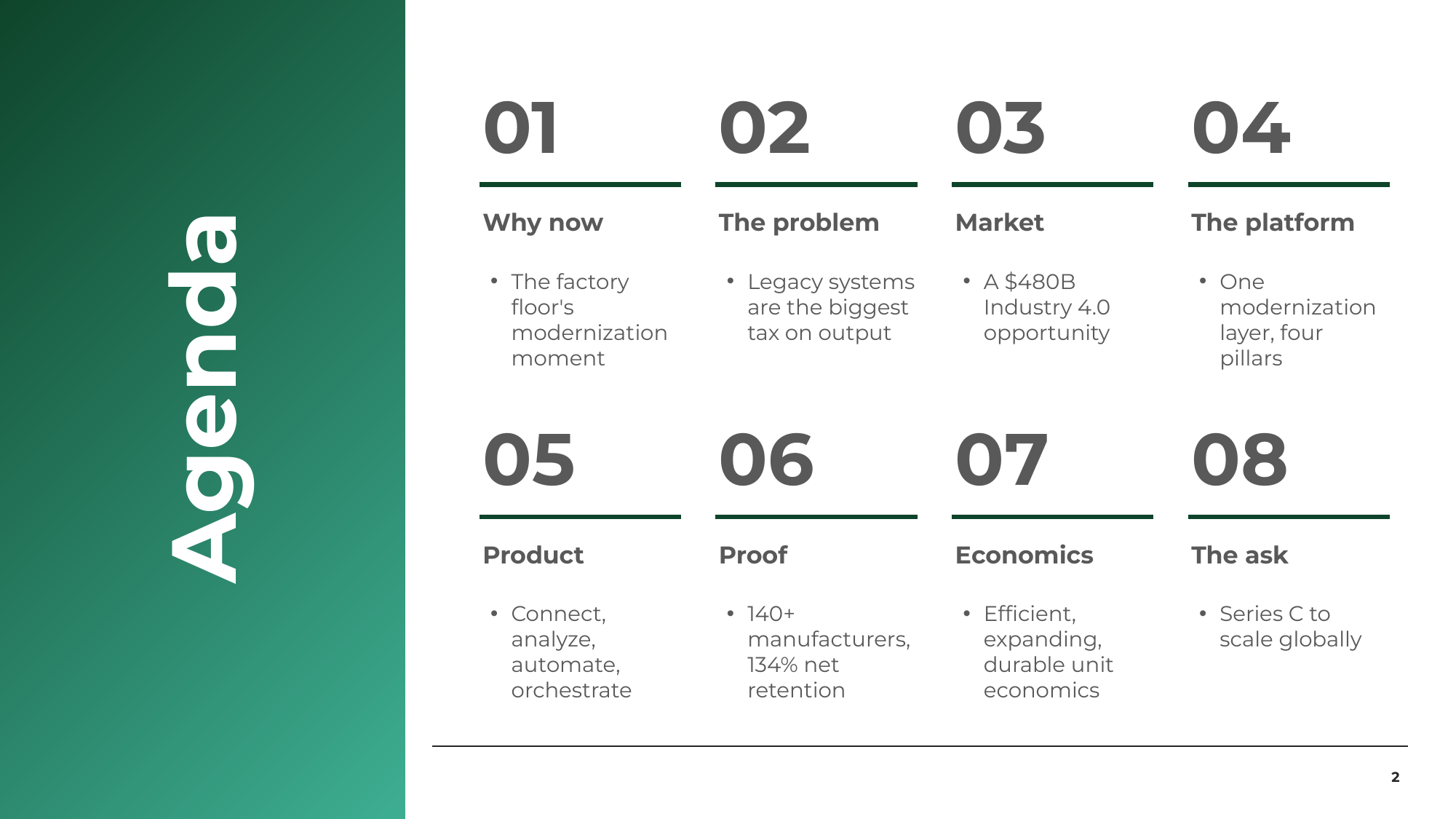

Agenda
01
02
03
04
Why now
The problem
Market
The platform
The factory floor's modernization moment
Legacy systems are the biggest tax on output
A $480B Industry 4.0 opportunity
One modernization layer, four pillars
05
06
07
08
Product
Proof
Economics
The ask
Connect, analyze, automate, orchestrate
140+ manufacturers, 134% net retention
Efficient, expanding, durable unit economics
Series C to scale globally
2